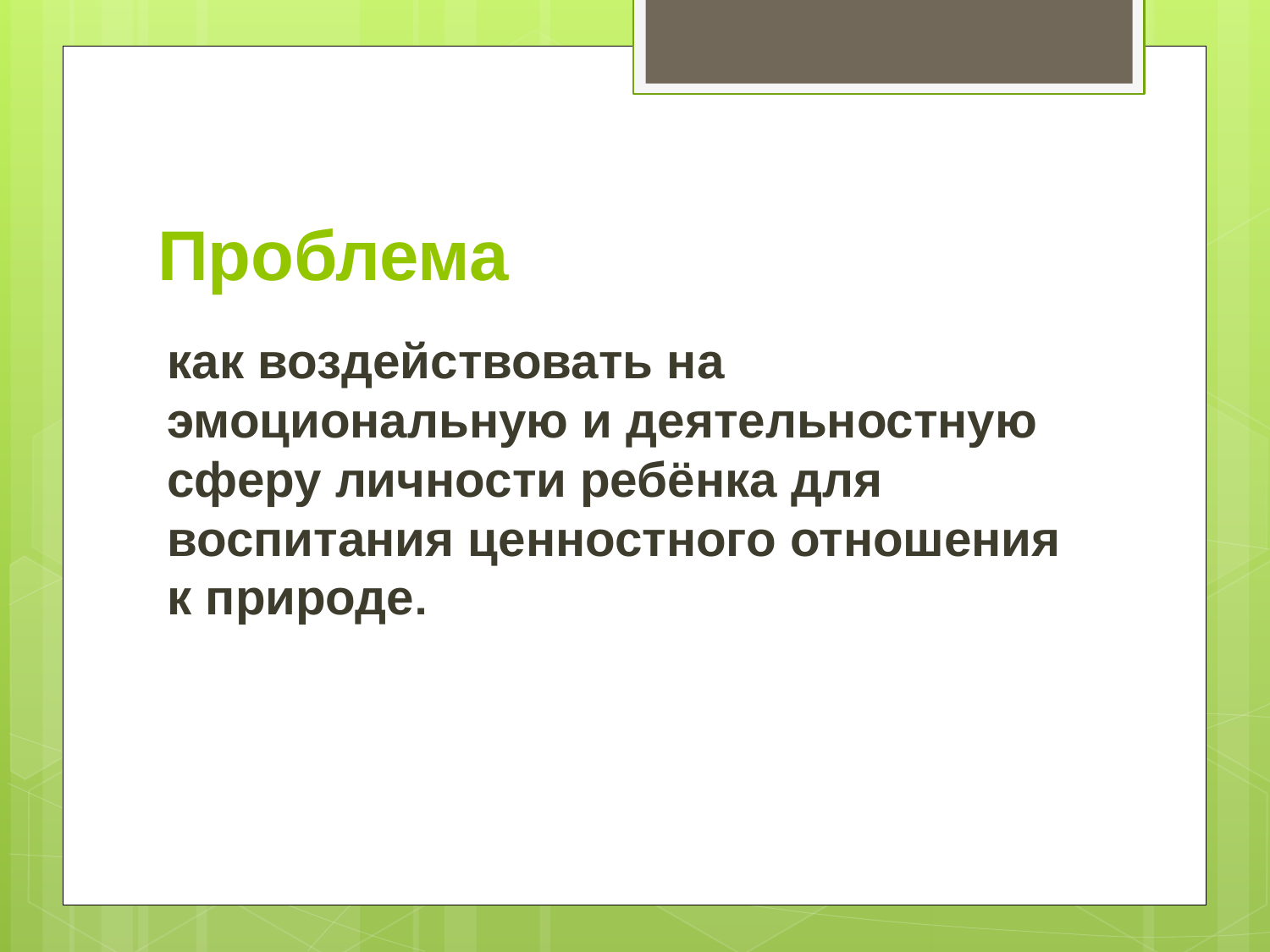

# Проблема
как воздействовать на эмоциональную и деятельностную сферу личности ребёнка для воспитания ценностного отношения к природе.